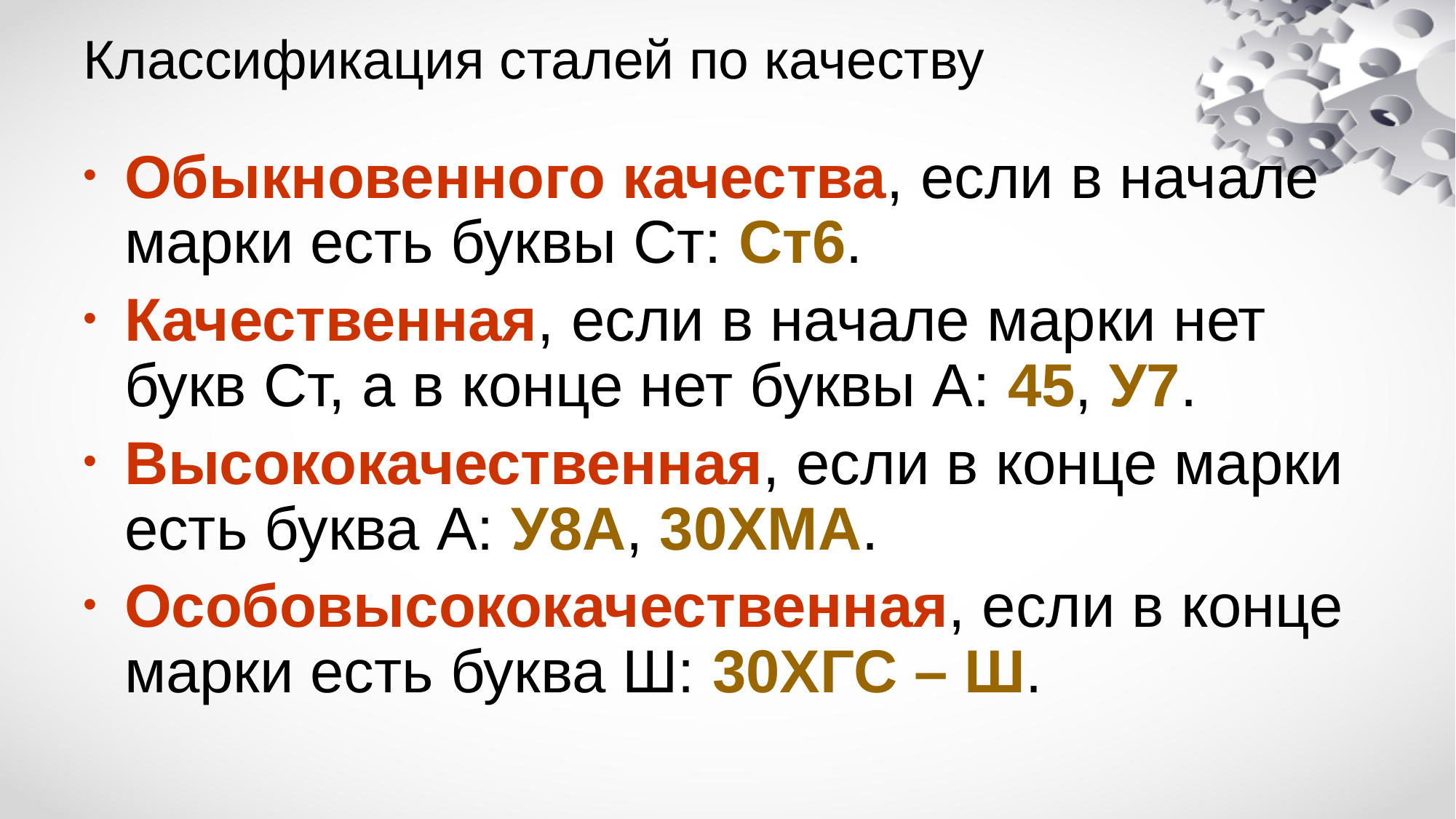

# Классификация сталей по качеству
Обыкновенного качества, если в начале марки есть буквы Ст: Ст6.
Качественная, если в начале марки нет букв Ст, а в конце нет буквы А: 45, У7.
Высококачественная, если в конце марки есть буква А: У8А, 30ХМА.
Особовысококачественная, если в конце марки есть буква Ш: 30ХГС – Ш.